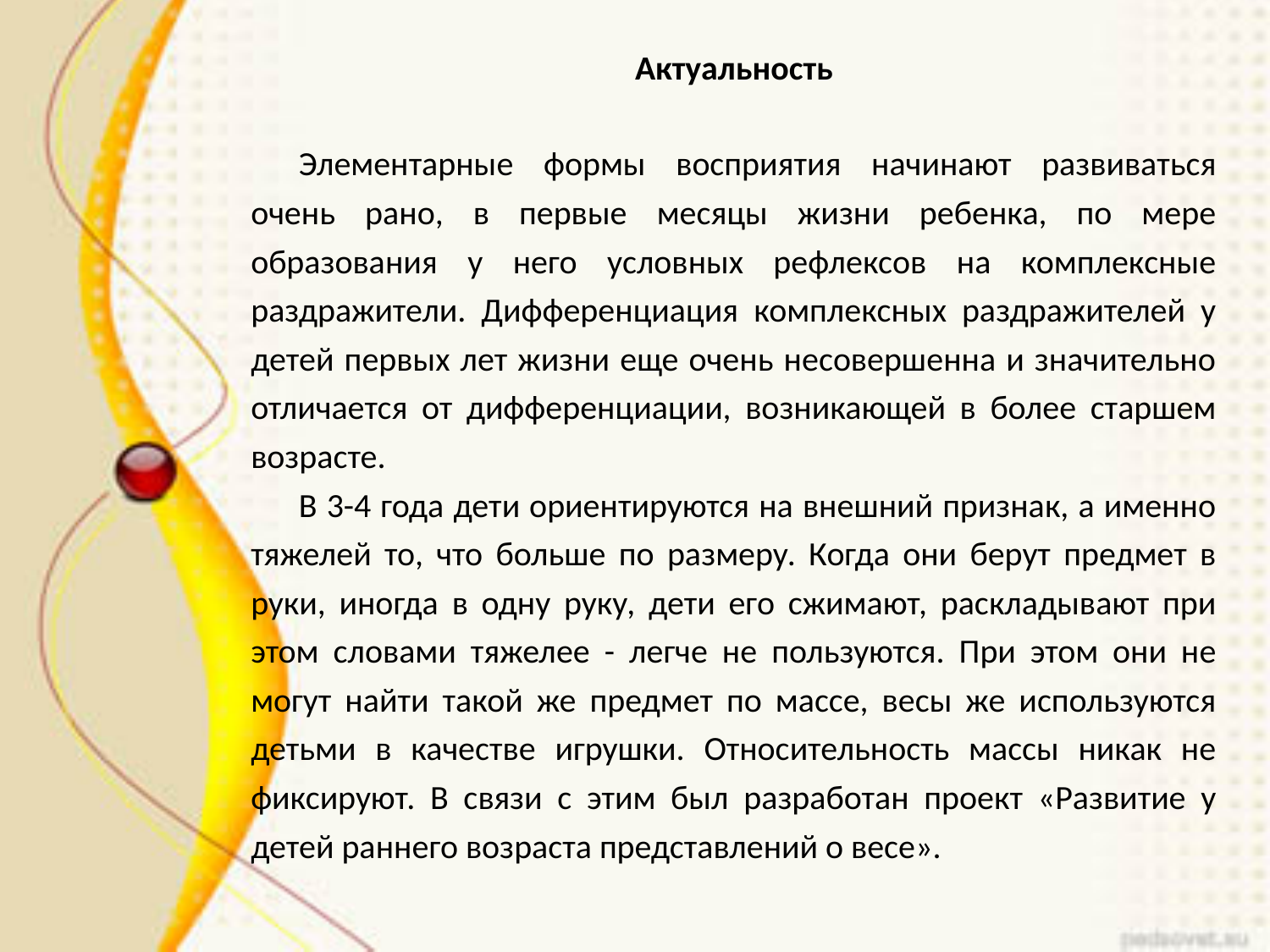

Актуальность

Элементарные формы восприятия начинают развиваться очень рано, в первые месяцы жизни ребенка, по мере образования у него условных рефлексов на комплексные раздражители. Дифференциация комплексных раздражителей у детей первых лет жизни еще очень несовершенна и значительно отличается от дифференциации, возникающей в более старшем возрасте.
В 3-4 года дети ориентируются на внешний признак, а именно тяжелей то, что больше по размеру. Когда они берут предмет в руки, иногда в одну руку, дети его сжимают, раскладывают при этом словами тяжелее - легче не пользуются. При этом они не могут найти такой же предмет по массе, весы же используются детьми в качестве игрушки. Относительность массы никак не фиксируют. В связи с этим был разработан проект «Развитие у детей раннего возраста представлений о весе».